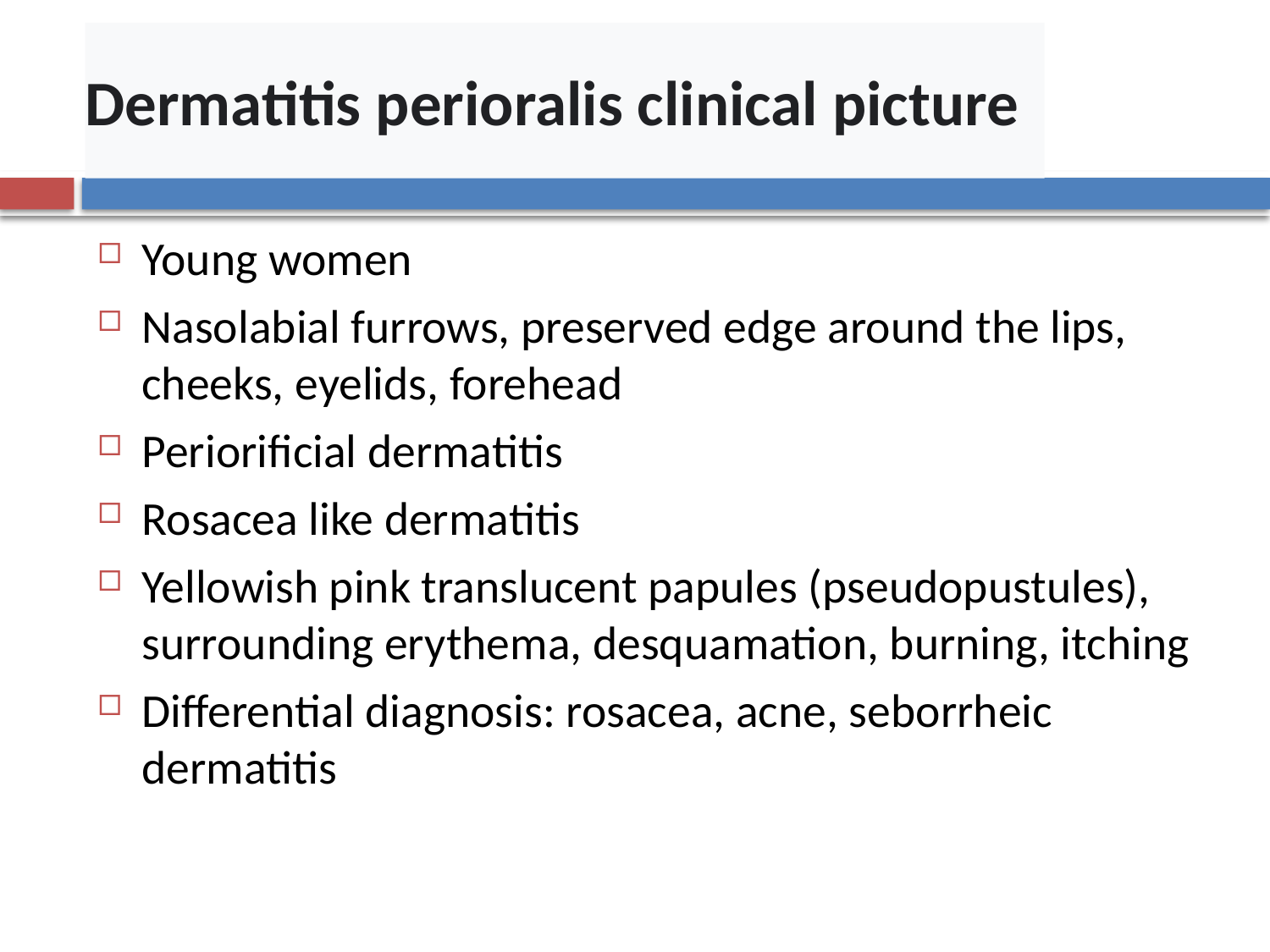

# Dermatitis perioralis clinical picture
Young women
Nasolabial furrows, preserved edge around the lips, cheeks, eyelids, forehead
Periorificial dermatitis
Rosacea like dermatitis
Yellowish pink translucent papules (pseudopustules), surrounding erythema, desquamation, burning, itching
Differential diagnosis: rosacea, acne, seborrheic dermatitis